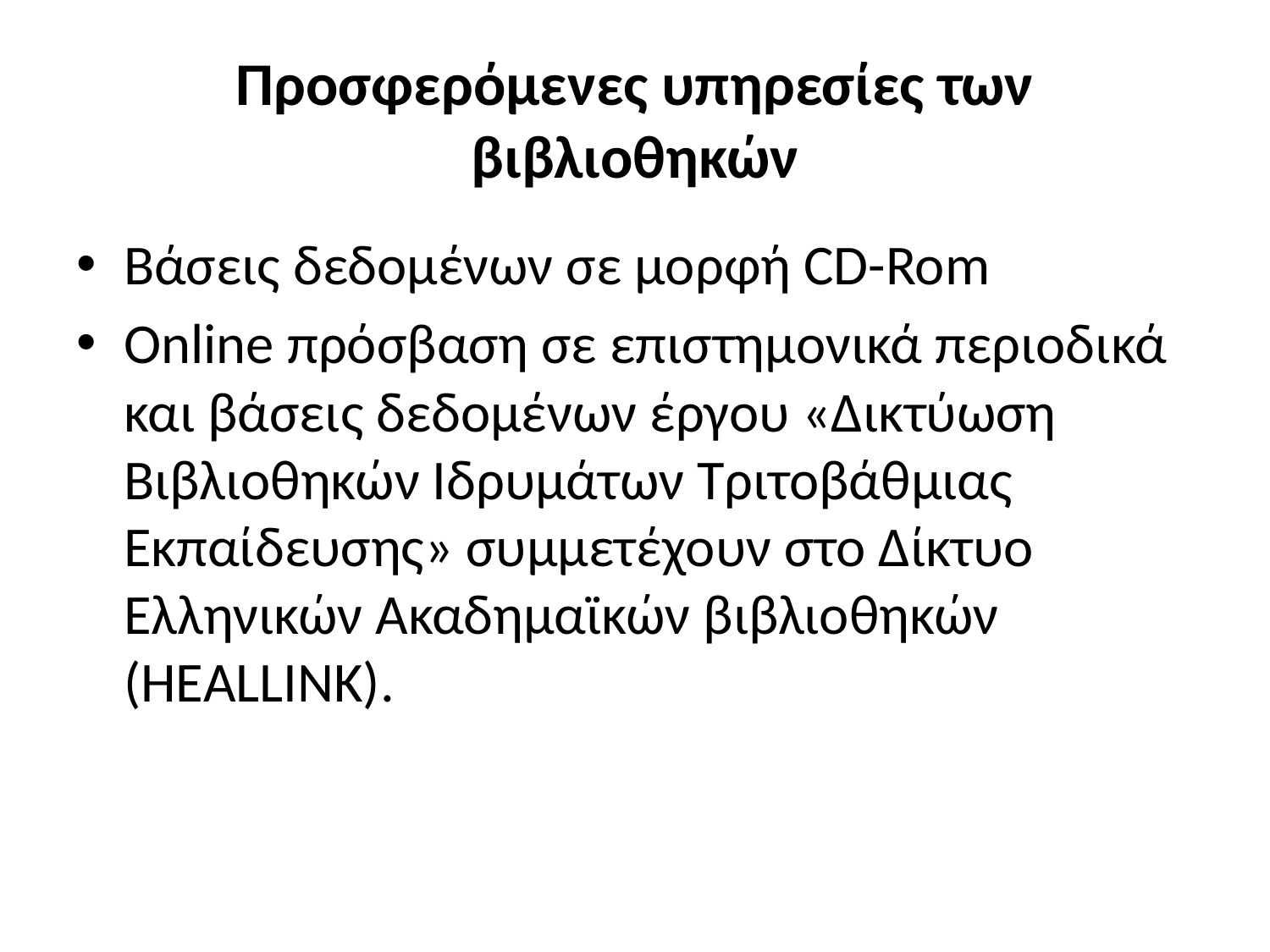

# Προσφερόμενες υπηρεσίες των βιβλιοθηκών
Βάσεις δεδομένων σε μορφή CD-Rom
Online πρόσβαση σε επιστημονικά περιοδικά και βάσεις δεδομένων έργου «Δικτύωση Βιβλιοθηκών Ιδρυμάτων Τριτοβάθμιας Εκπαίδευσης» συμμετέχουν στο Δίκτυο Ελληνικών Ακαδημαϊκών βιβλιοθηκών (HEALLINK).